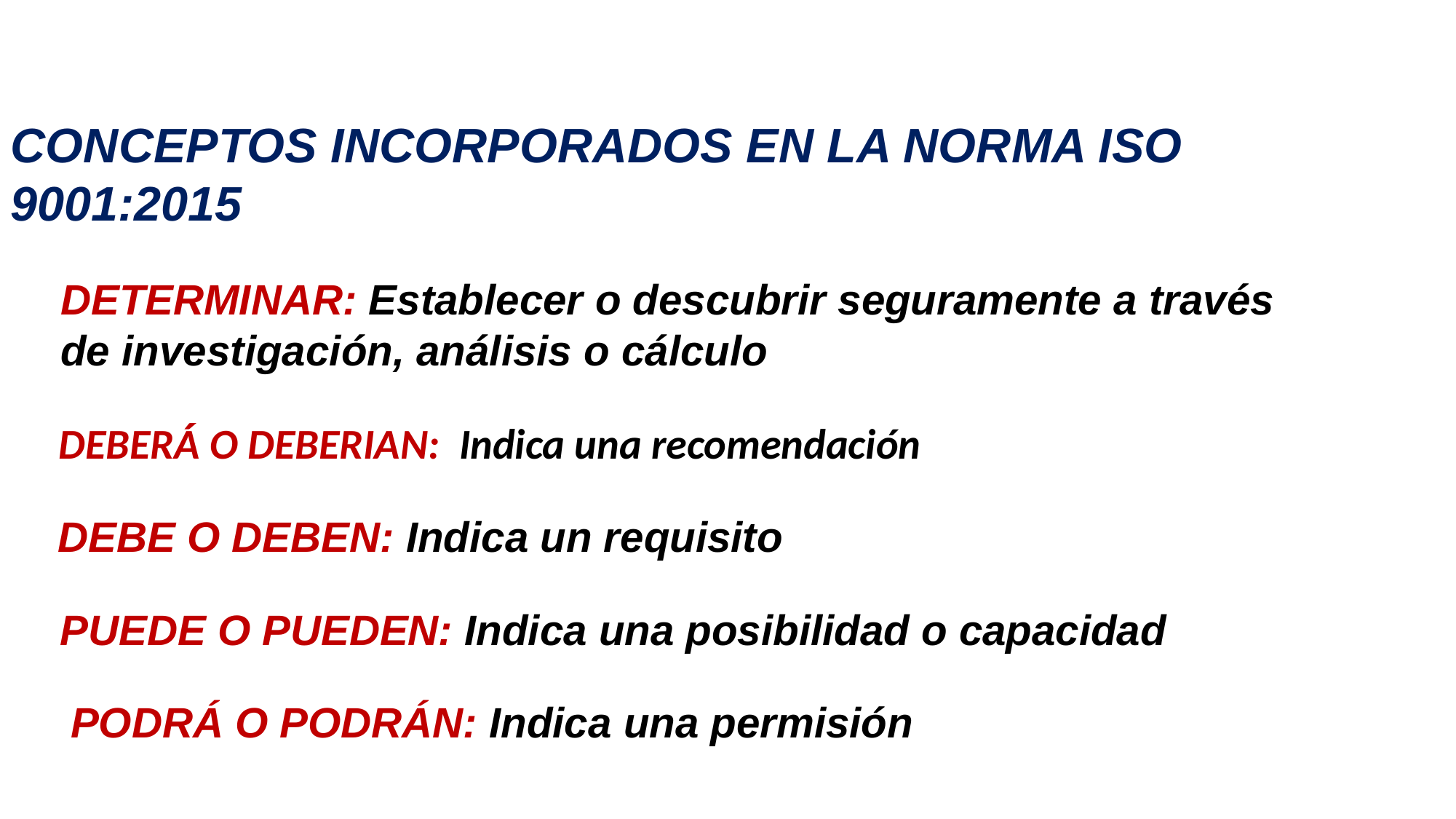

CONCEPTOS INCORPORADOS EN LA NORMA ISO 9001:2015
DETERMINAR: Establecer o descubrir seguramente a través
de investigación, análisis o cálculo
DEBERÁ O DEBERIAN:  Indica una recomendación
DEBE O DEBEN: Indica un requisito
PUEDE O PUEDEN: Indica una posibilidad o capacidad
PODRÁ O PODRÁN: Indica una permisión